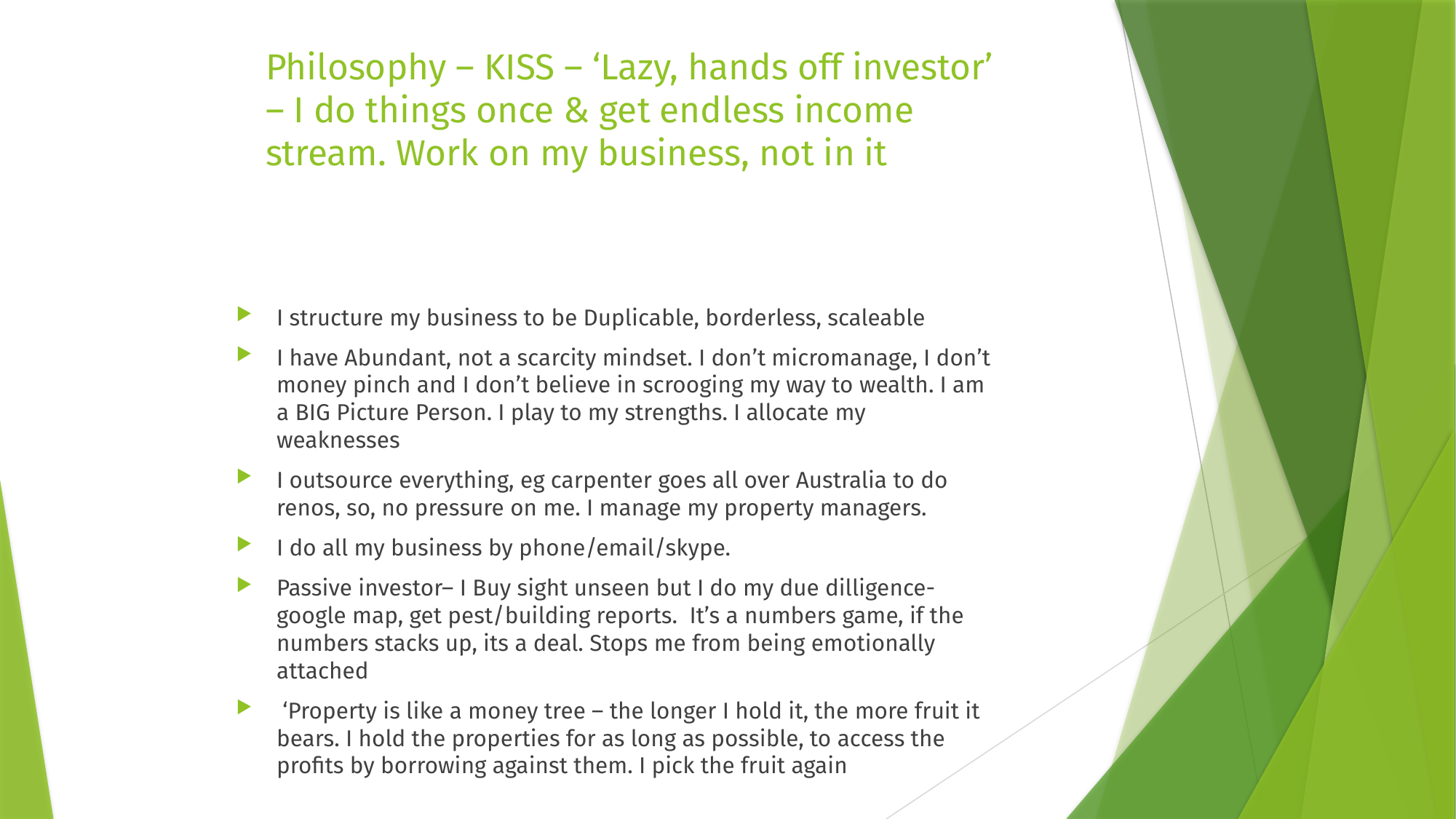

# Philosophy – KISS – ‘Lazy, hands off investor’ – I do things once & get endless income stream. Work on my business, not in it
I structure my business to be Duplicable, borderless, scaleable
I have Abundant, not a scarcity mindset. I don’t micromanage, I don’t money pinch and I don’t believe in scrooging my way to wealth. I am a BIG Picture Person. I play to my strengths. I allocate my weaknesses
I outsource everything, eg carpenter goes all over Australia to do renos, so, no pressure on me. I manage my property managers.
I do all my business by phone/email/skype.
Passive investor– I Buy sight unseen but I do my due dilligence-google map, get pest/building reports.  It’s a numbers game, if the numbers stacks up, its a deal. Stops me from being emotionally attached
 ‘Property is like a money tree – the longer I hold it, the more fruit it bears. I hold the properties for as long as possible, to access the profits by borrowing against them. I pick the fruit again